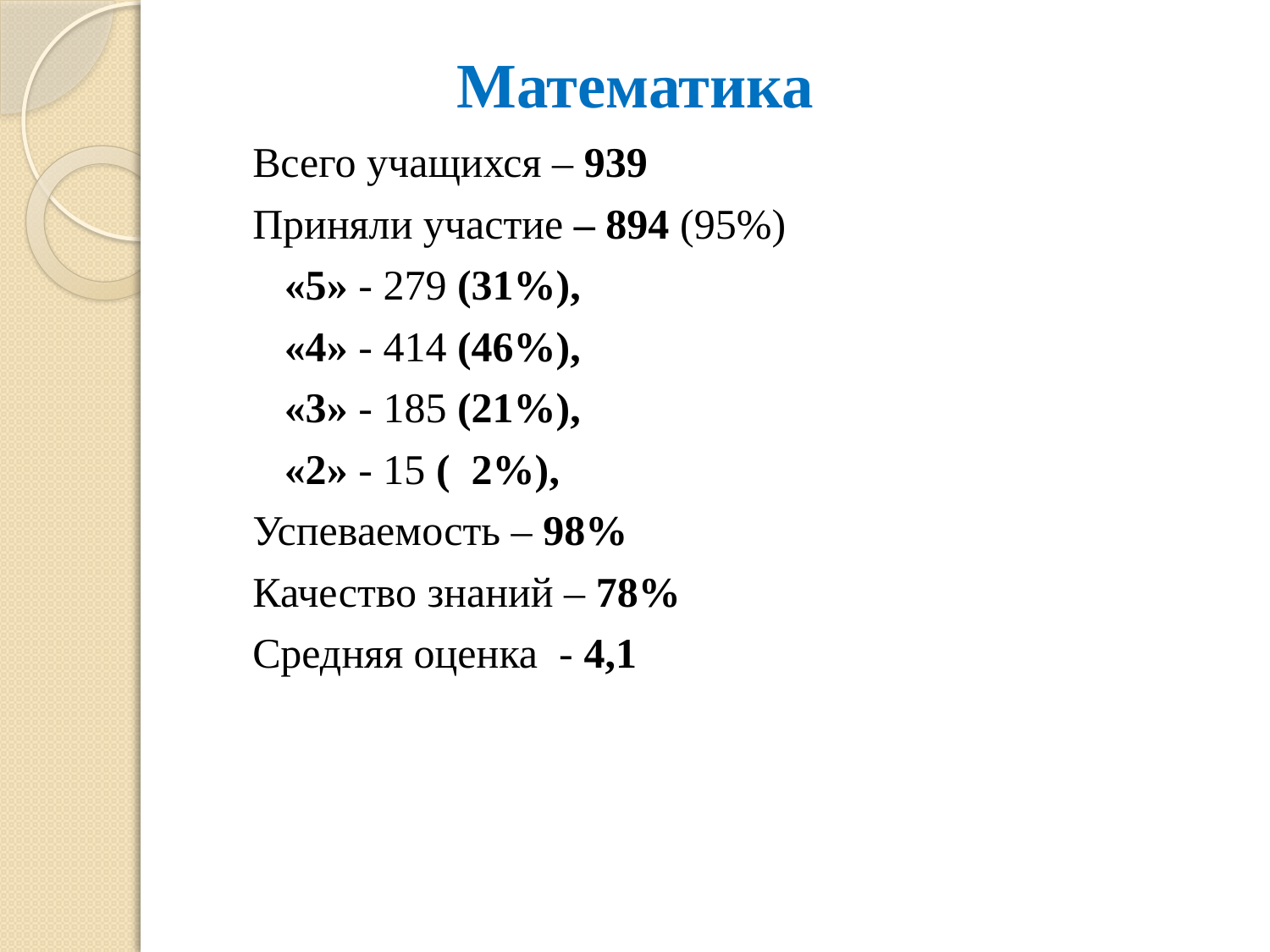

# Математика
Всего учащихся – 939
Приняли участие – 894 (95%)
   «5» - 279 (31%),
   «4» - 414 (46%),
   «3» - 185 (21%),
   «2» - 15 (  2%),
Успеваемость – 98%
Качество знаний – 78%
Средняя оценка  - 4,1